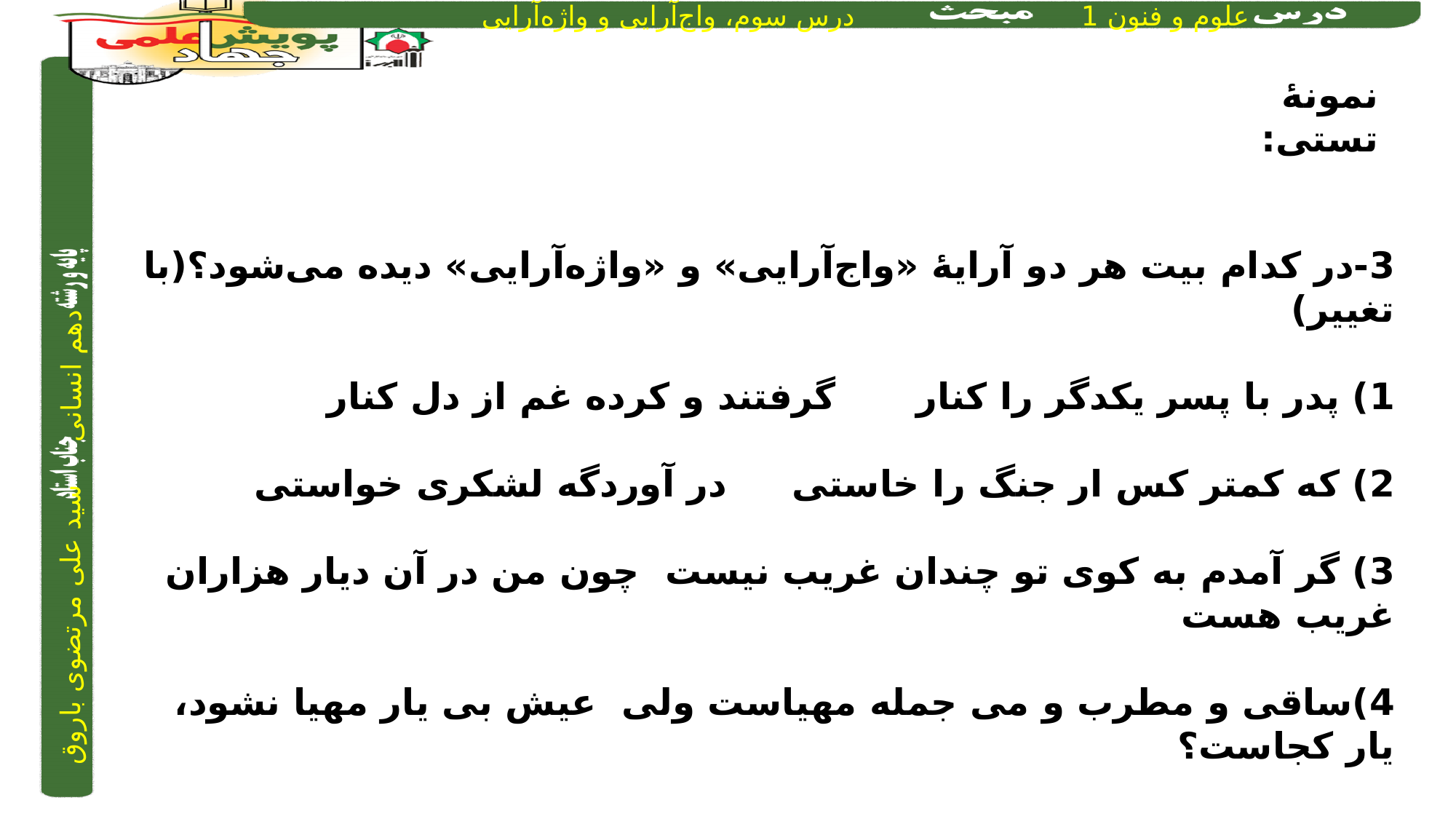

نمونۀ تستی:
3-در کدام بیت هر دو آرایۀ «واج‌آرایی» و «واژه‌آرایی» دیده می‌شود؟(با تغییر)

1) پدر با پسر یکدگر را کنار	 	 گرفتند و کرده غم از دل کنار

2) که کمتر کس ار جنگ را خاستی	 	 در آوردگه لشکری خواستی

3) گر آمدم به کوی تو چندان غریب نیست	  چون من در آن دیار هزاران غریب هست

4)ساقی و مطرب و می جمله مهیاست ولی 	 عیش بی یار مهیا نشود، یار کجاست؟

4